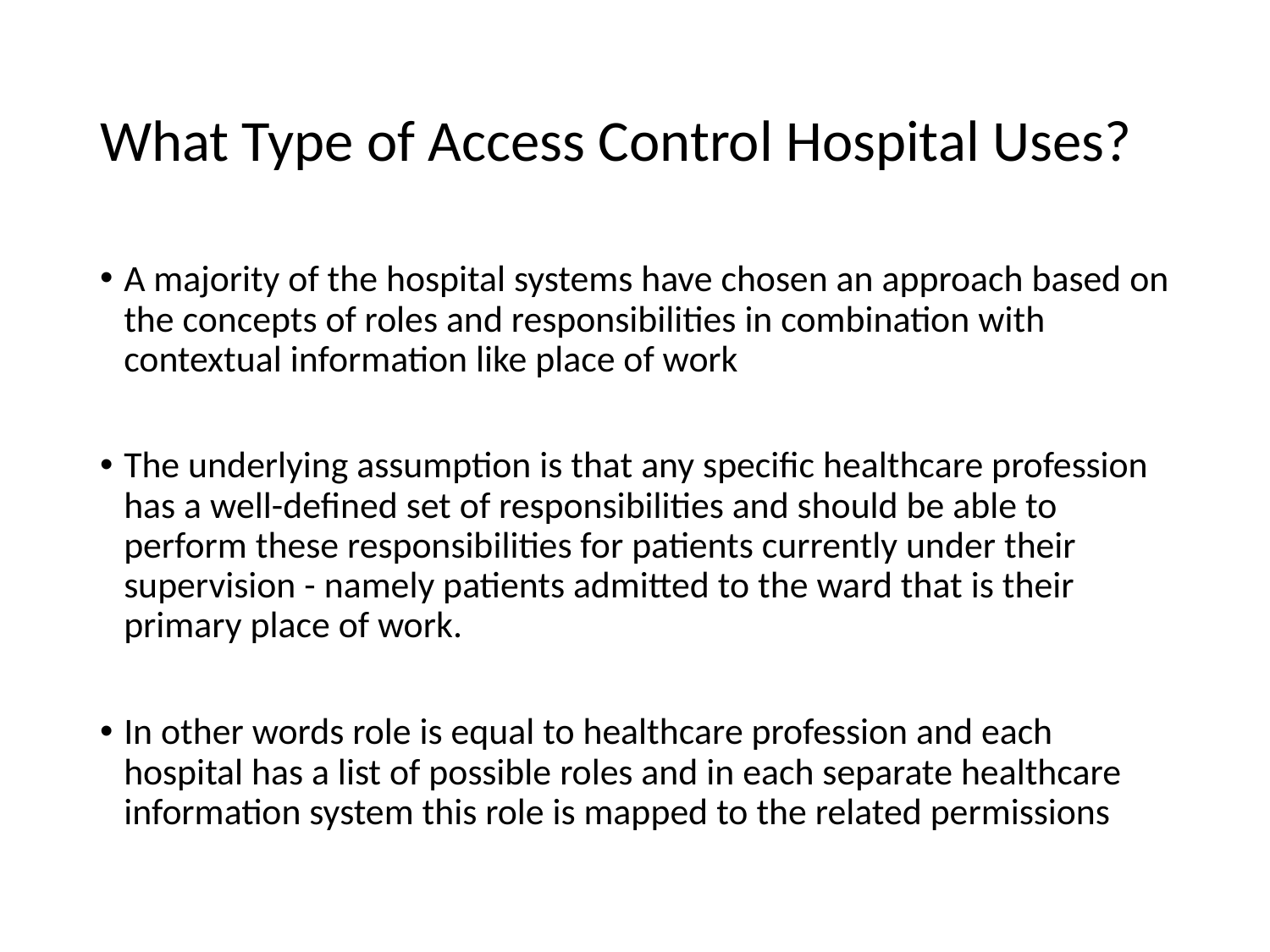

# What Type of Access Control Hospital Uses?
A majority of the hospital systems have chosen an approach based on the concepts of roles and responsibilities in combination with contextual information like place of work

The underlying assumption is that any specific healthcare profession has a well-defined set of responsibilities and should be able to perform these responsibilities for patients currently under their supervision - namely patients admitted to the ward that is their primary place of work.

In other words role is equal to healthcare profession and each hospital has a list of possible roles and in each separate healthcare information system this role is mapped to the related permissions